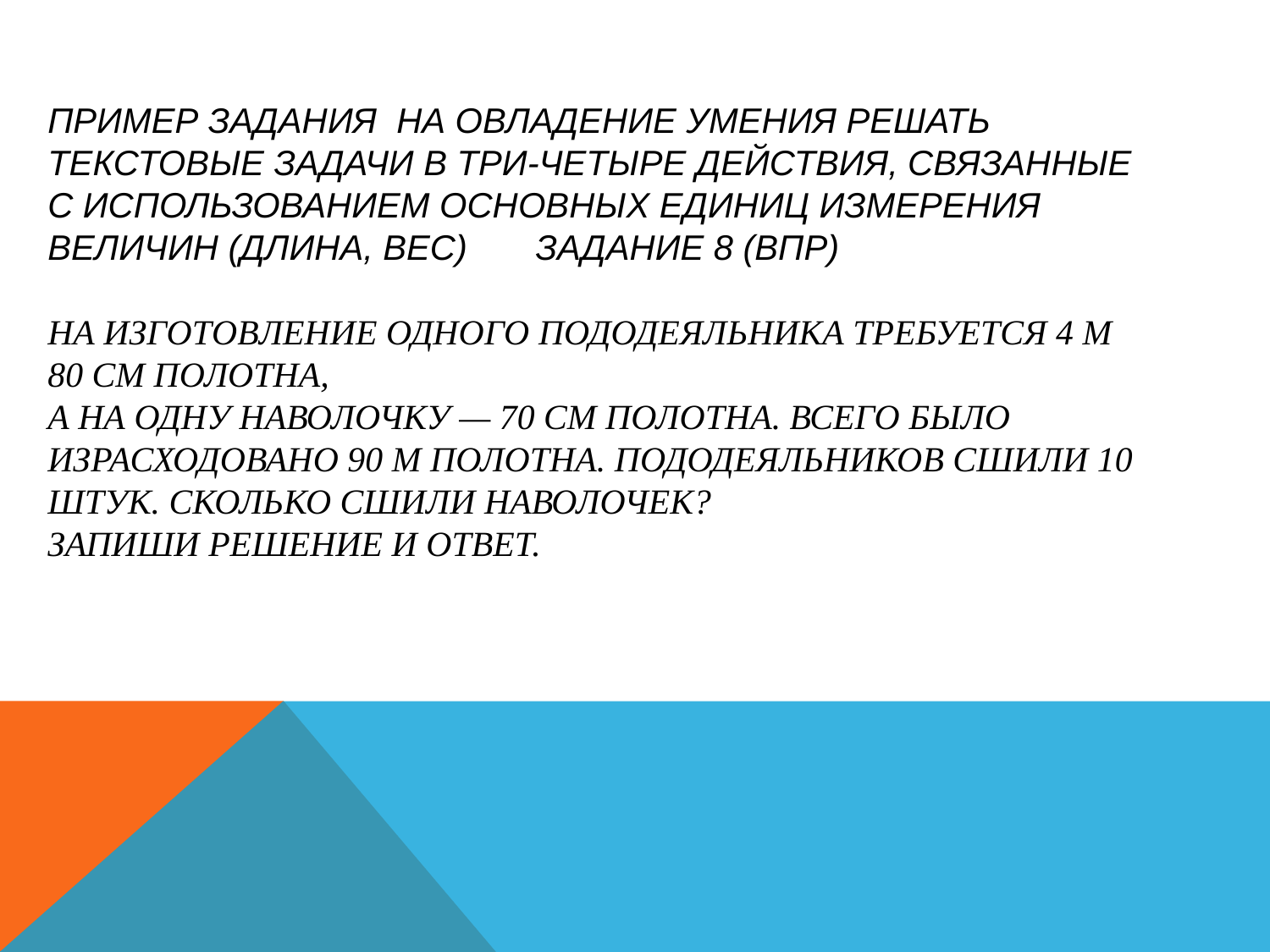

# Пример задания  на овладение умения решать текстовые задачи в три-четыре действия, связанные с использованием основных единиц измерения величин (длина, вес)       Задание 8 (ВПР) На изготовление одного пододеяльника требуется 4 м 80 см полотна, а на одну наволочку — 70 см полотна. Всего было израсходовано 90 м полотна. Пододеяльников сшили 10 штук. Сколько сшили наволочек? Запиши решение и ответ.